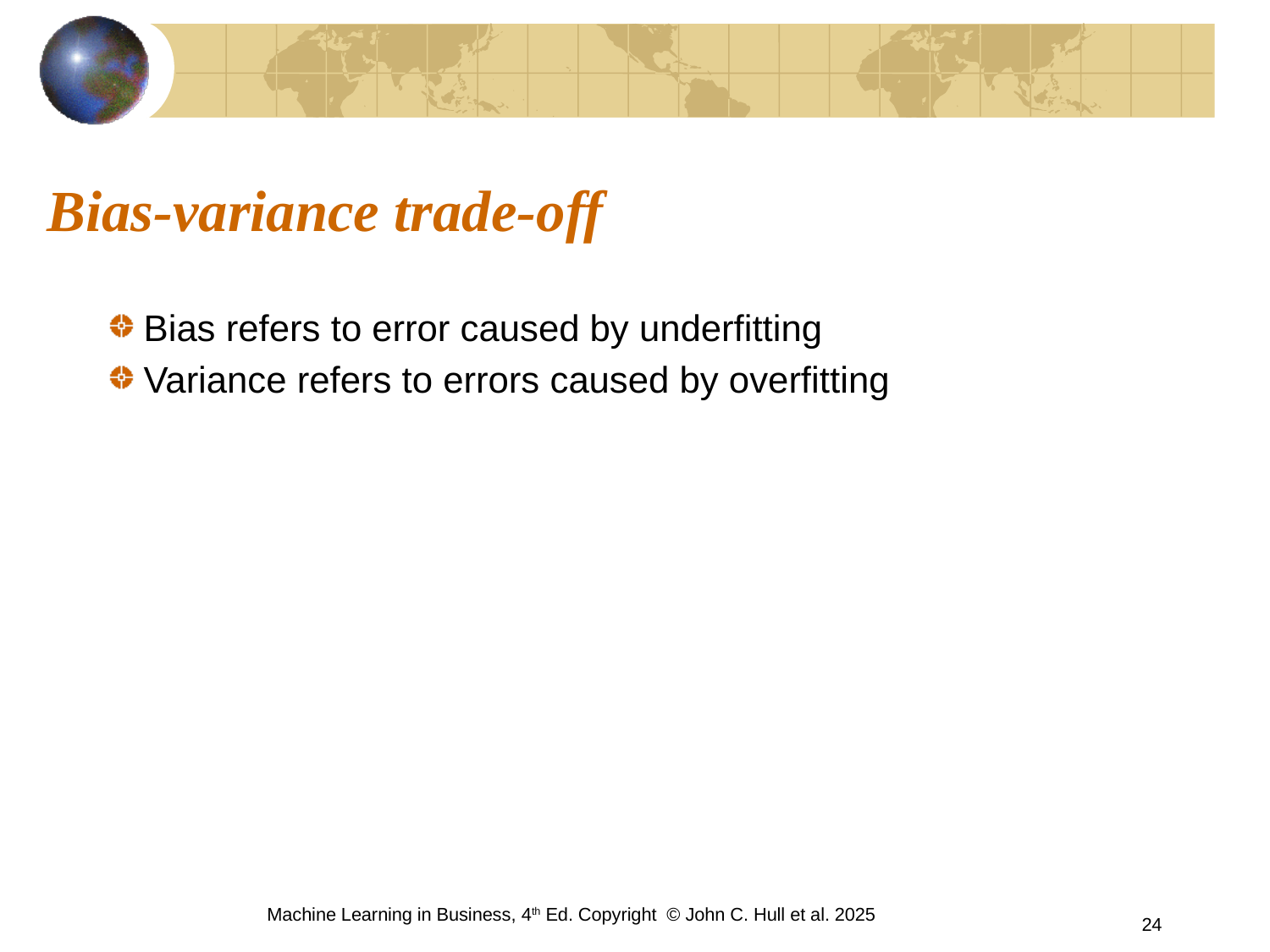

# Bias-variance trade-off
Bias refers to error caused by underfitting
Variance refers to errors caused by overfitting
Machine Learning in Business, 4th Ed. Copyright  © John C. Hull et al. 2025
24